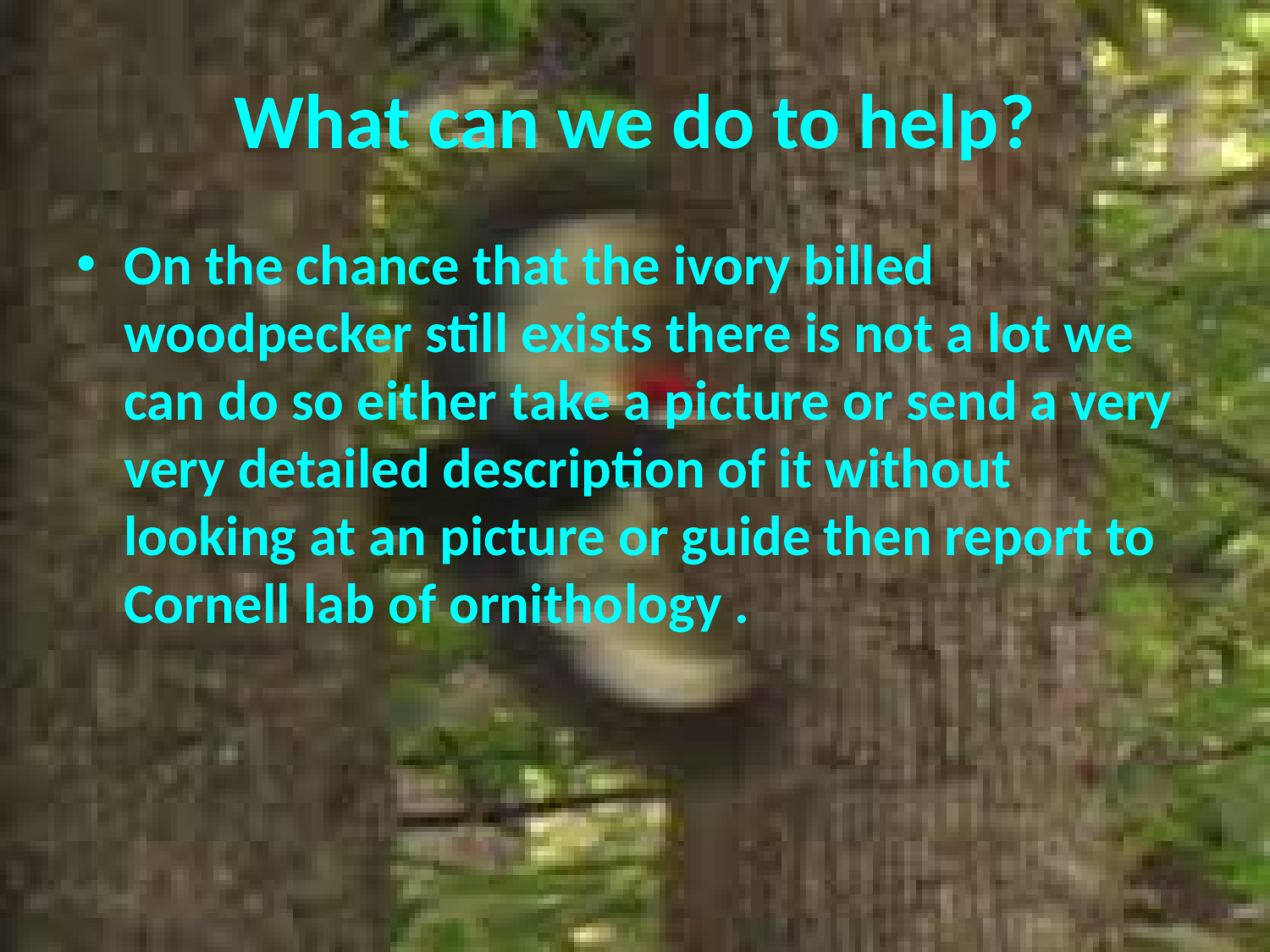

# What can we do to help?
On the chance that the ivory billed woodpecker still exists there is not a lot we can do so either take a picture or send a very very detailed description of it without looking at an picture or guide then report to Cornell lab of ornithology .